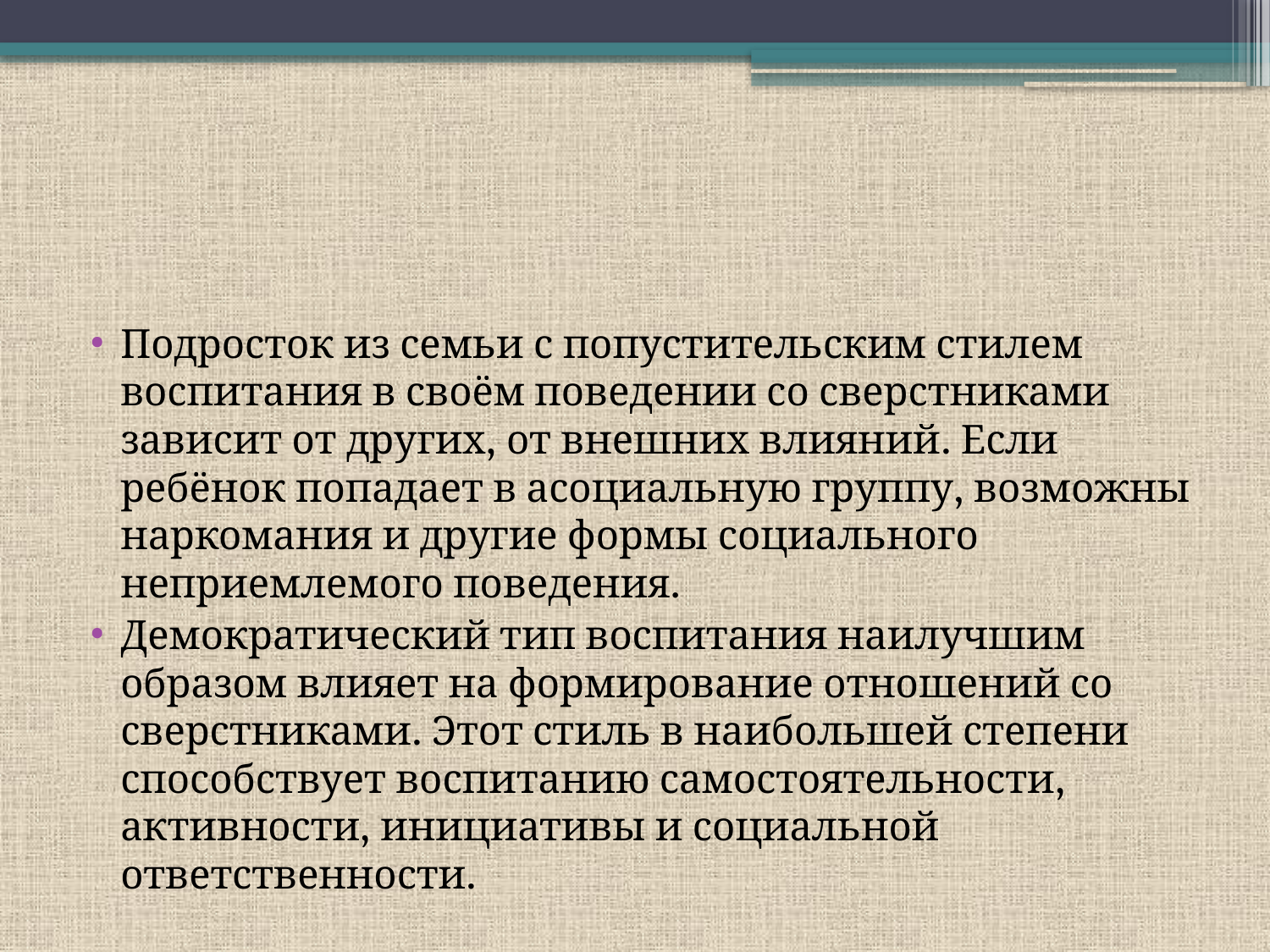

#
Подросток из семьи с попустительским стилем воспитания в своём поведении со сверстниками зависит от других, от внешних влияний. Если ребёнок попадает в асоциальную группу, возможны наркомания и другие формы социального неприемлемого поведения.
Демократический тип воспитания наилучшим образом влияет на формирование отношений со сверстниками. Этот стиль в наибольшей степени способствует воспитанию самостоятельности, активности, инициативы и социальной ответственности.